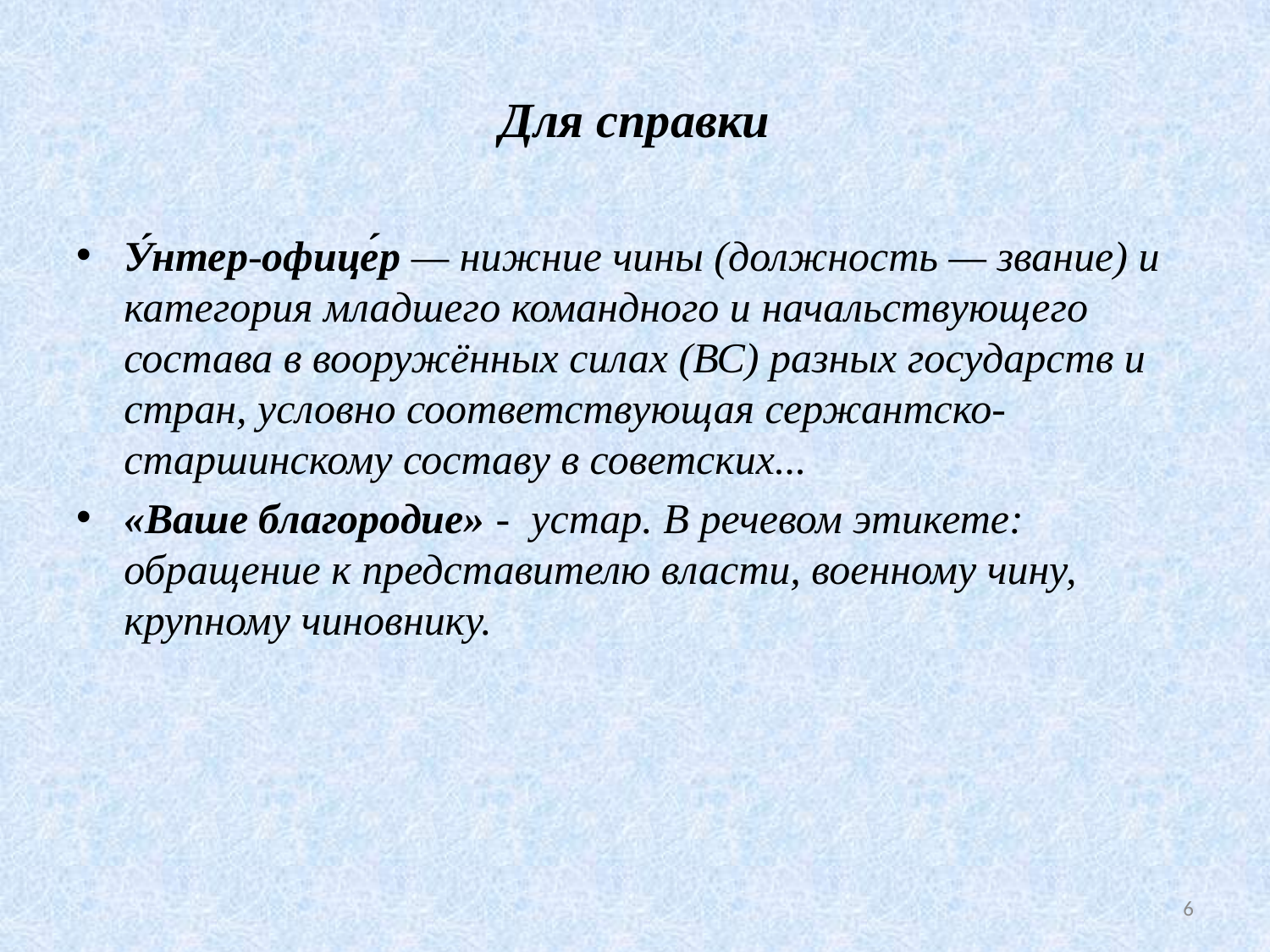

# Для справки
У́нтер-офице́р — нижние чины (должность — звание) и категория младшего командного и начальствующего состава в вооружённых силах (ВС) разных государств и стран, условно соответствующая сержантско-старшинскому составу в советских...
«Ваше благородие» -  устар. В речевом этикете: обращение к представителю власти, военному чину, крупному чиновнику.
6